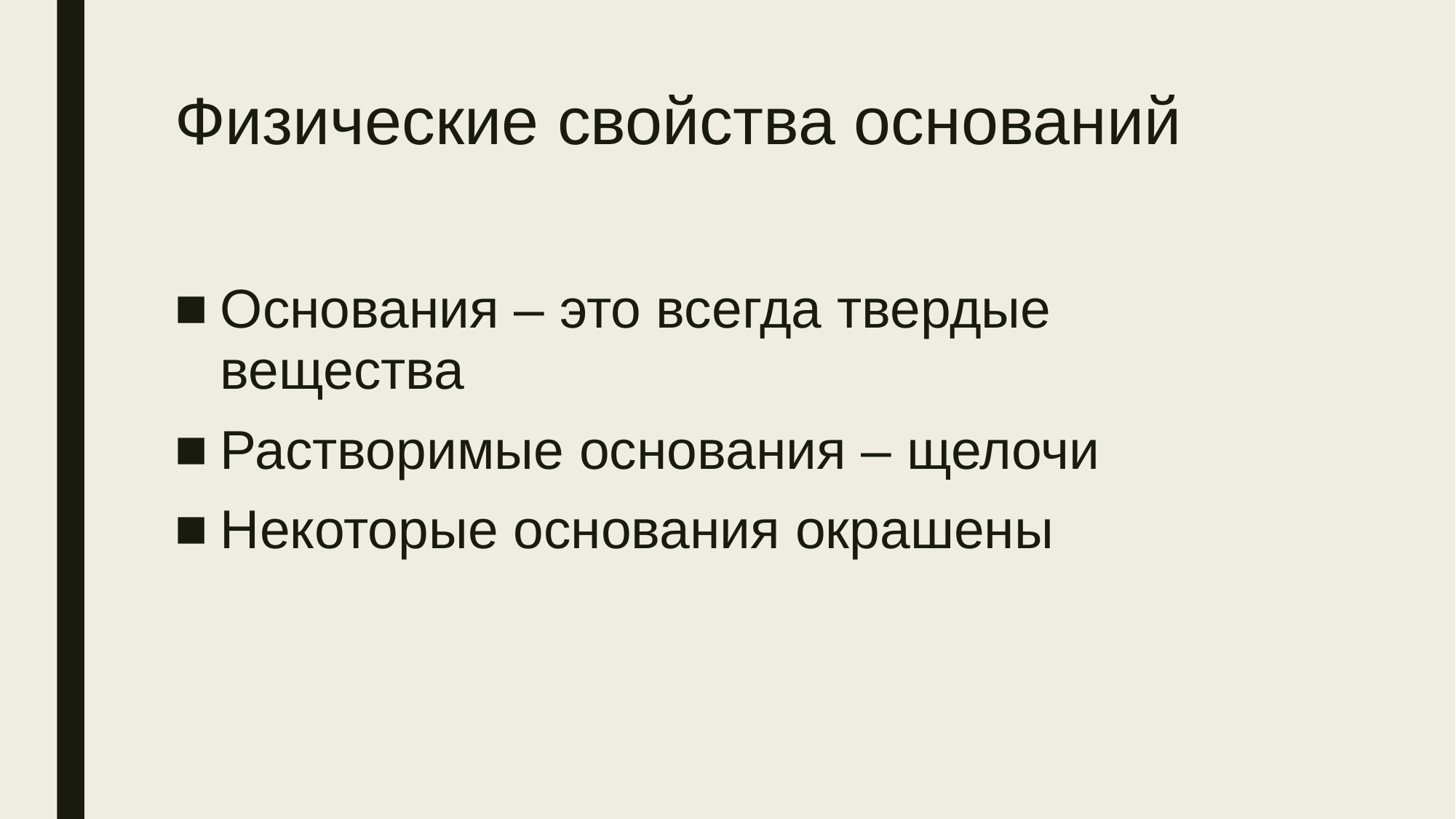

# Физические свойства оснований
Основания – это всегда твердые вещества
Растворимые основания – щелочи
Некоторые основания окрашены